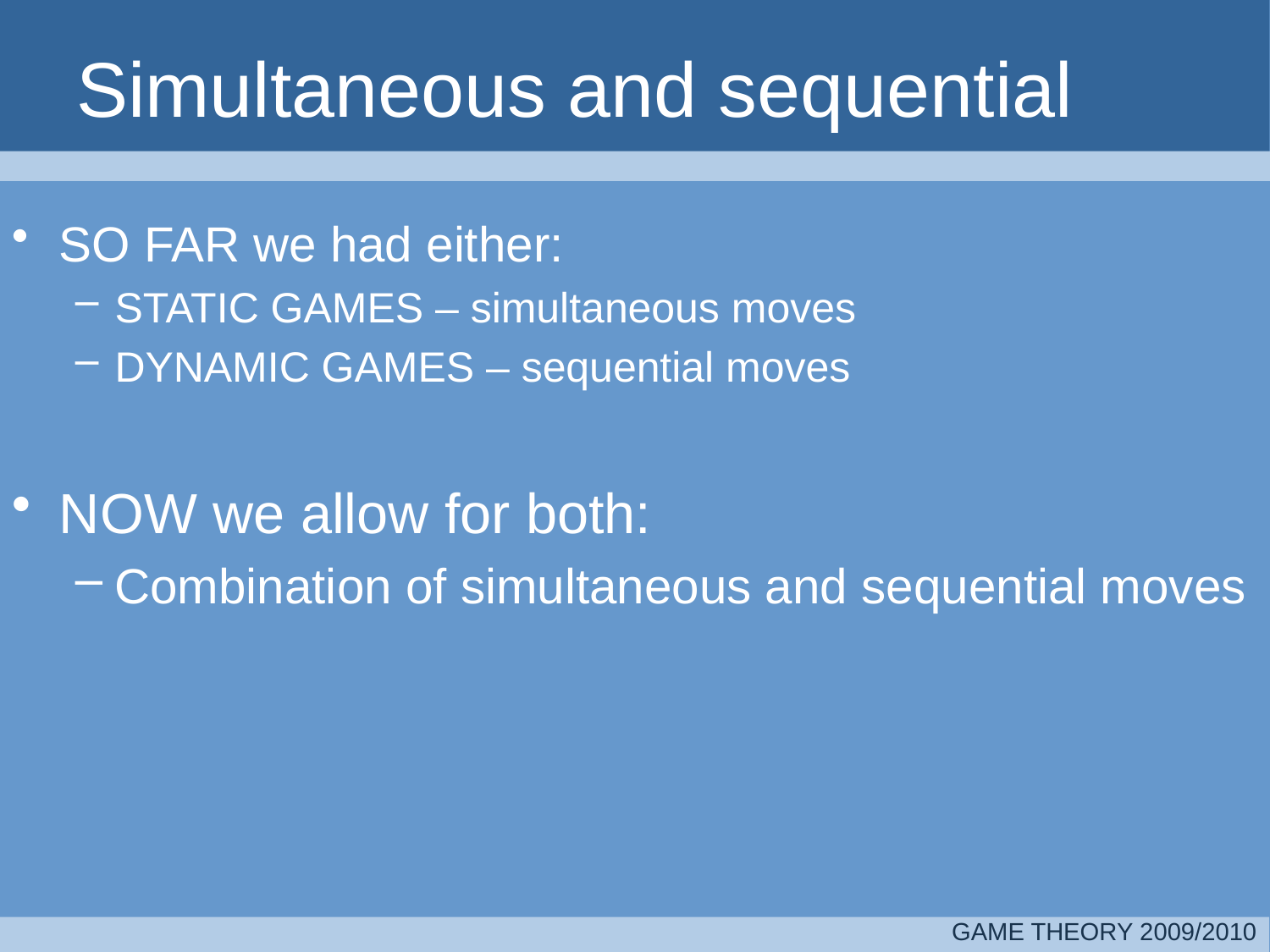

# Simultaneous and sequential
SO FAR we had either:
STATIC GAMES – simultaneous moves
DYNAMIC GAMES – sequential moves

NOW we allow for both:
Combination of simultaneous and sequential moves
GAME THEORY 2009/2010